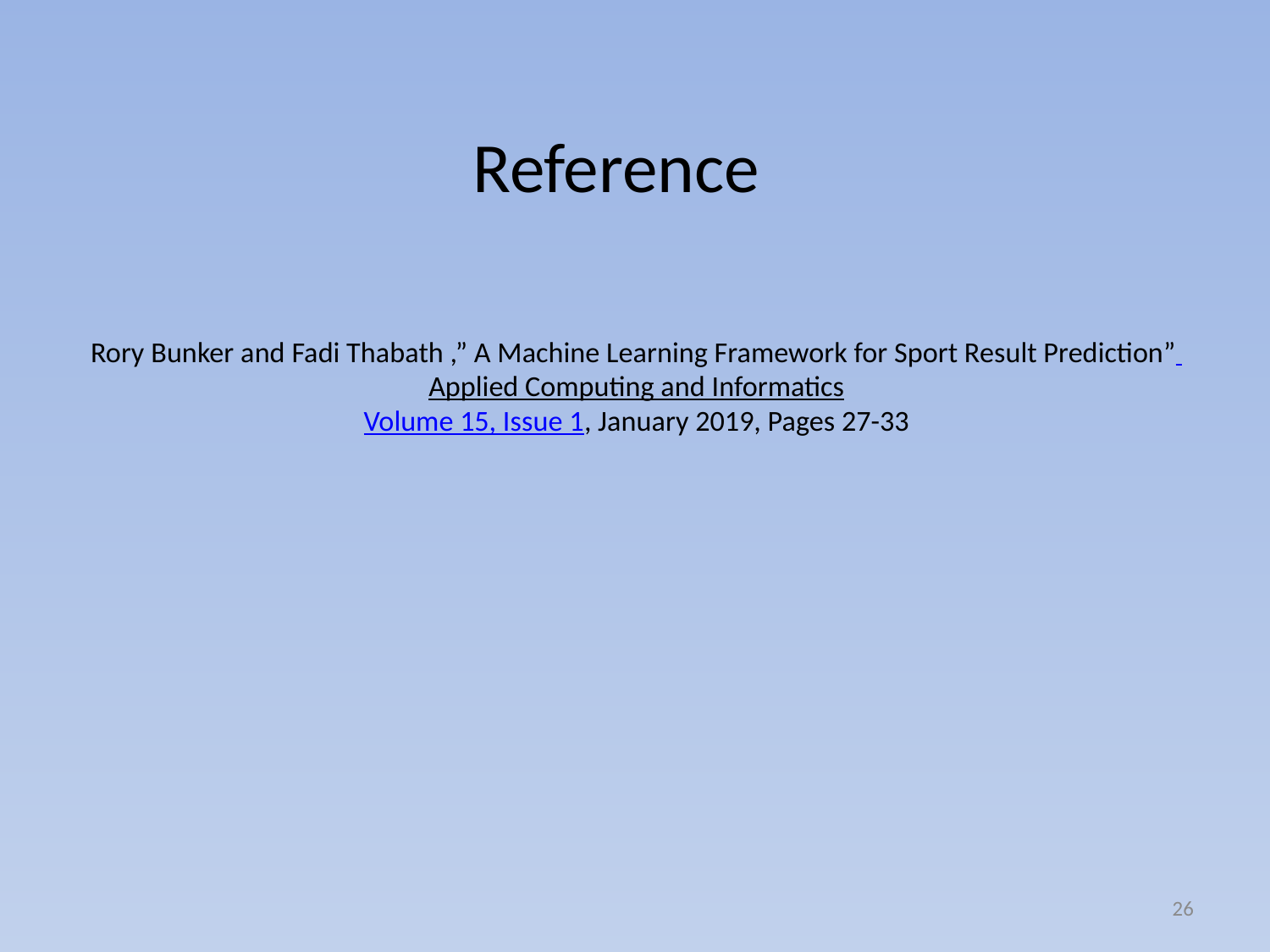

Reference
# Rory Bunker and Fadi Thabath ,” A Machine Learning Framework for Sport Result Prediction” Applied Computing and Informatics Volume 15, Issue 1, January 2019, Pages 27-33
26